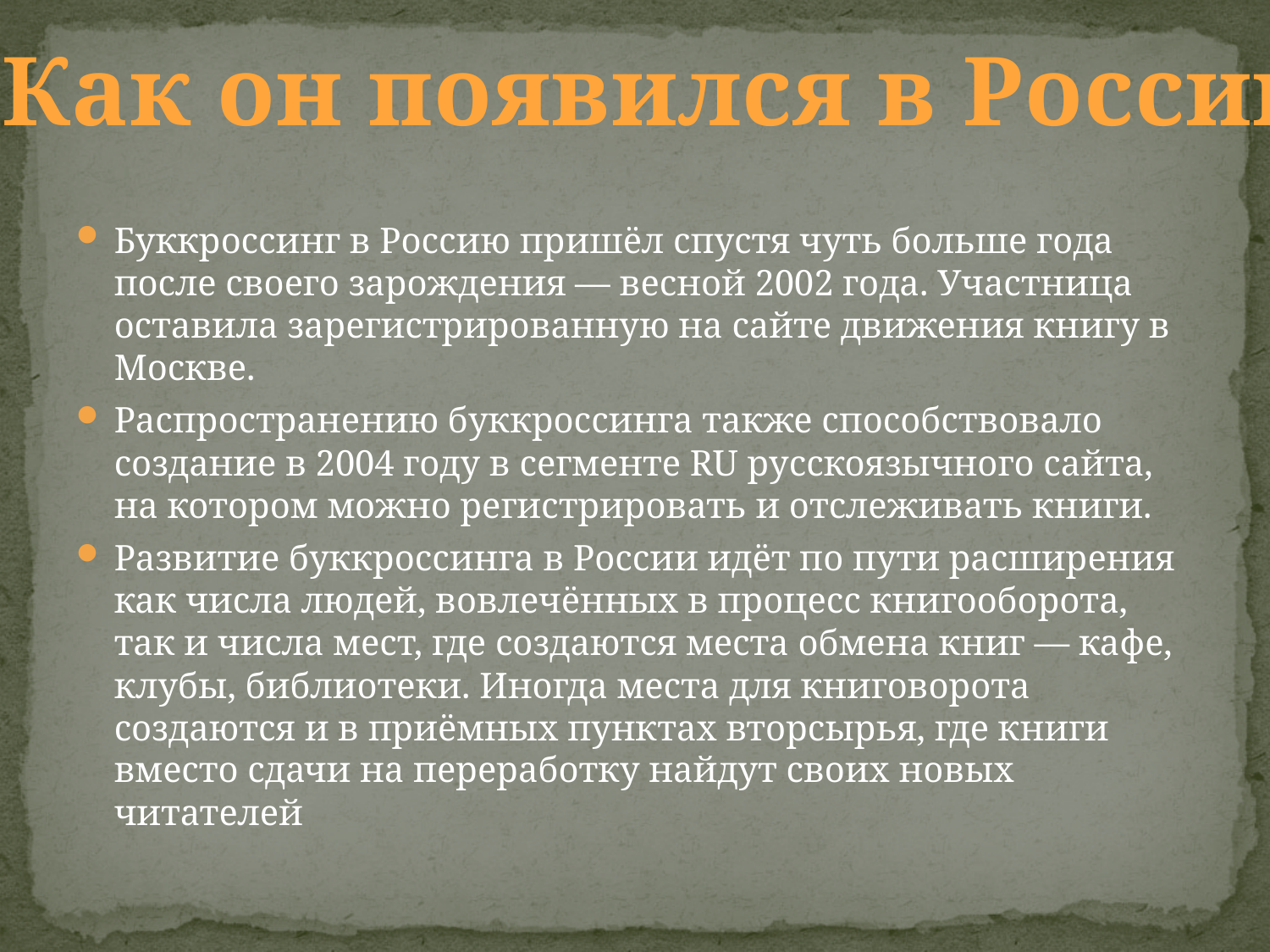

Как он появился в России

Буккроссинг в Россию пришёл спустя чуть больше года после своего зарождения — весной 2002 года. Участница оставила зарегистрированную на сайте движения книгу в Москве.
Распространению буккроссинга также способствовало создание в 2004 году в сегменте RU русскоязычного сайта, на котором можно регистрировать и отслеживать книги.
Развитие буккроссинга в России идёт по пути расширения как числа людей, вовлечённых в процесс книгооборота, так и числа мест, где создаются места обмена книг — кафе, клубы, библиотеки. Иногда места для книговорота создаются и в приёмных пунктах вторсырья, где книги вместо сдачи на переработку найдут своих новых читателей